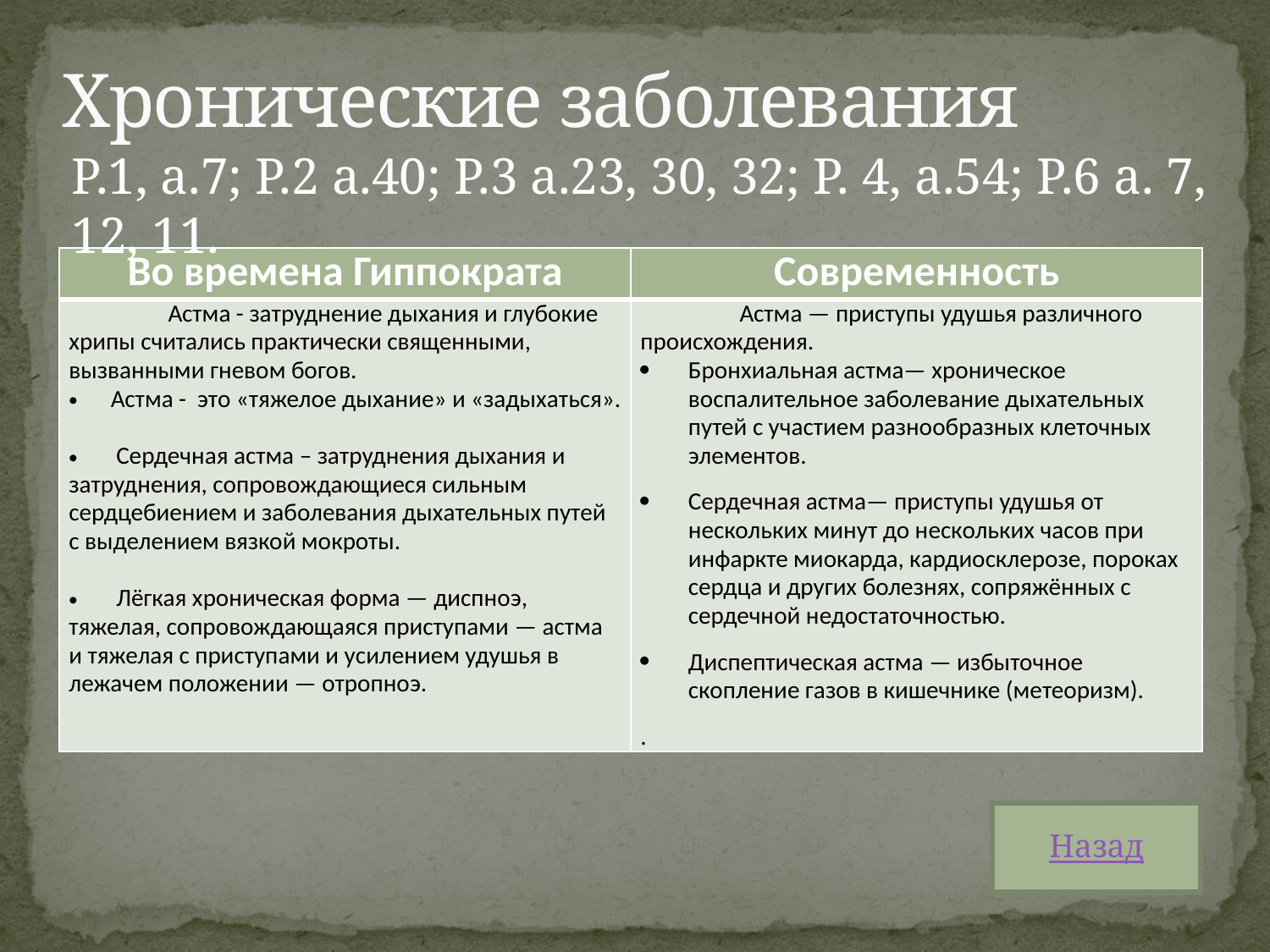

Р.1, а.7; Р.2 а.40; Р.3 а.23, 30, 32; Р. 4, а.54; Р.6 а. 7, 12, 11.
# Хронические заболевания
| Во времена Гиппократа | Современность |
| --- | --- |
| Астма - затруднение дыхания и глубокие хрипы считались практически священными, вызванными гневом богов. Астма - это «тяжелое дыхание» и «задыхаться». Сердечная астма – затруднения дыхания и затруднения, сопровождающиеся сильным сердцебиением и заболевания дыхательных путей с выделением вязкой мокроты. Лёгкая хроническая форма — диспноэ, тяжелая, сопровождающаяся приступами — астма и тяжелая с приступами и усилением удушья в лежачем положении — отропноэ. | Астма — приступы удушья различного происхождения. Бронхиальная астма— хроническое воспалительное заболевание дыхательных путей с участием разнообразных клеточных элементов. Сердечная астма— приступы удушья от нескольких минут до нескольких часов при инфаркте миокарда, кардиосклерозе, пороках сердца и других болезнях, сопряжённых с сердечной недостаточностью. Диспептическая астма — избыточное скопление газов в кишечнике (метеоризм). . |
Назад